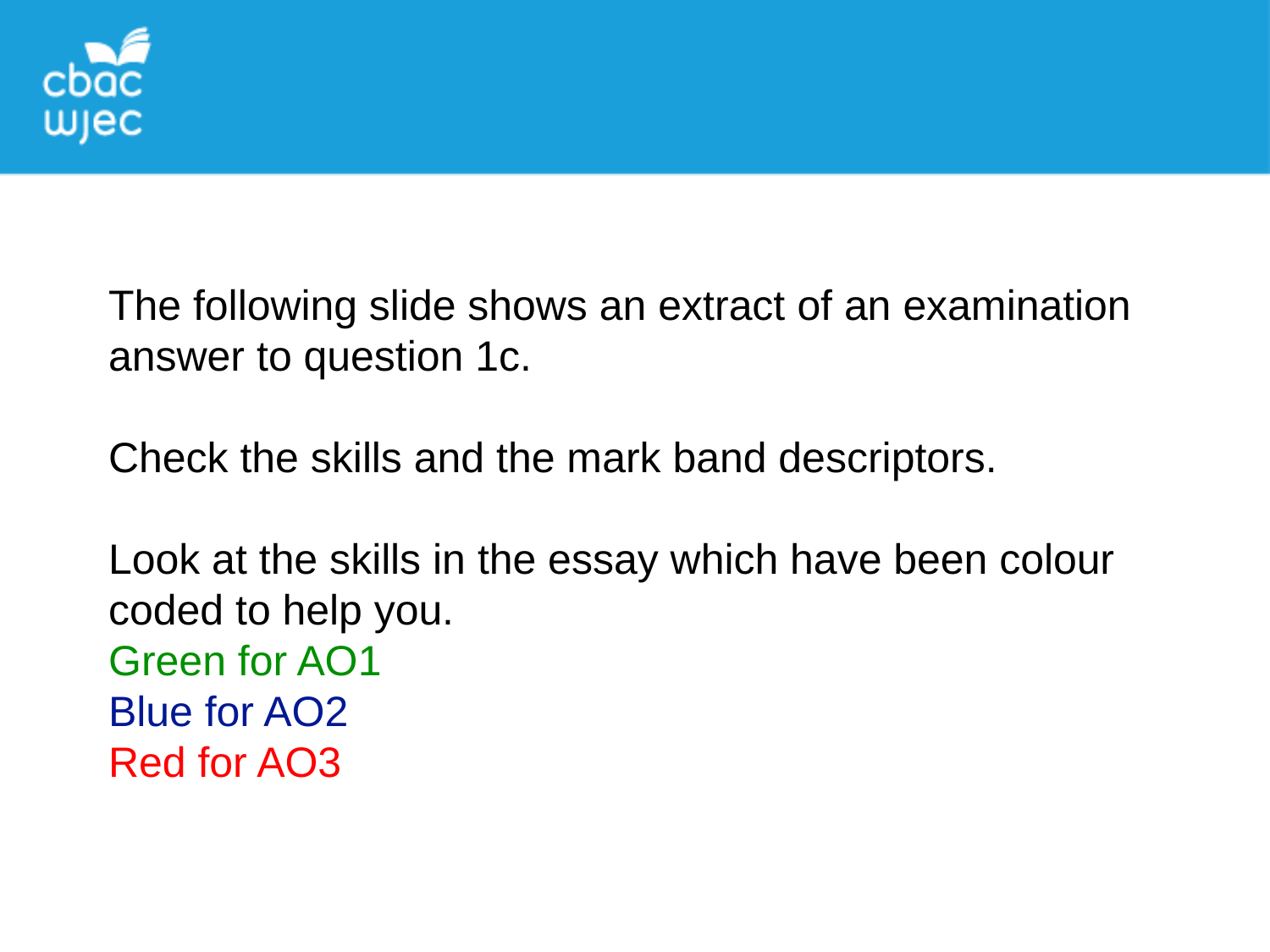

The following slide shows an extract of an examination answer to question 1c.

Check the skills and the mark band descriptors.

Look at the skills in the essay which have been colour coded to help you.
Green for AO1
Blue for AO2
Red for AO3